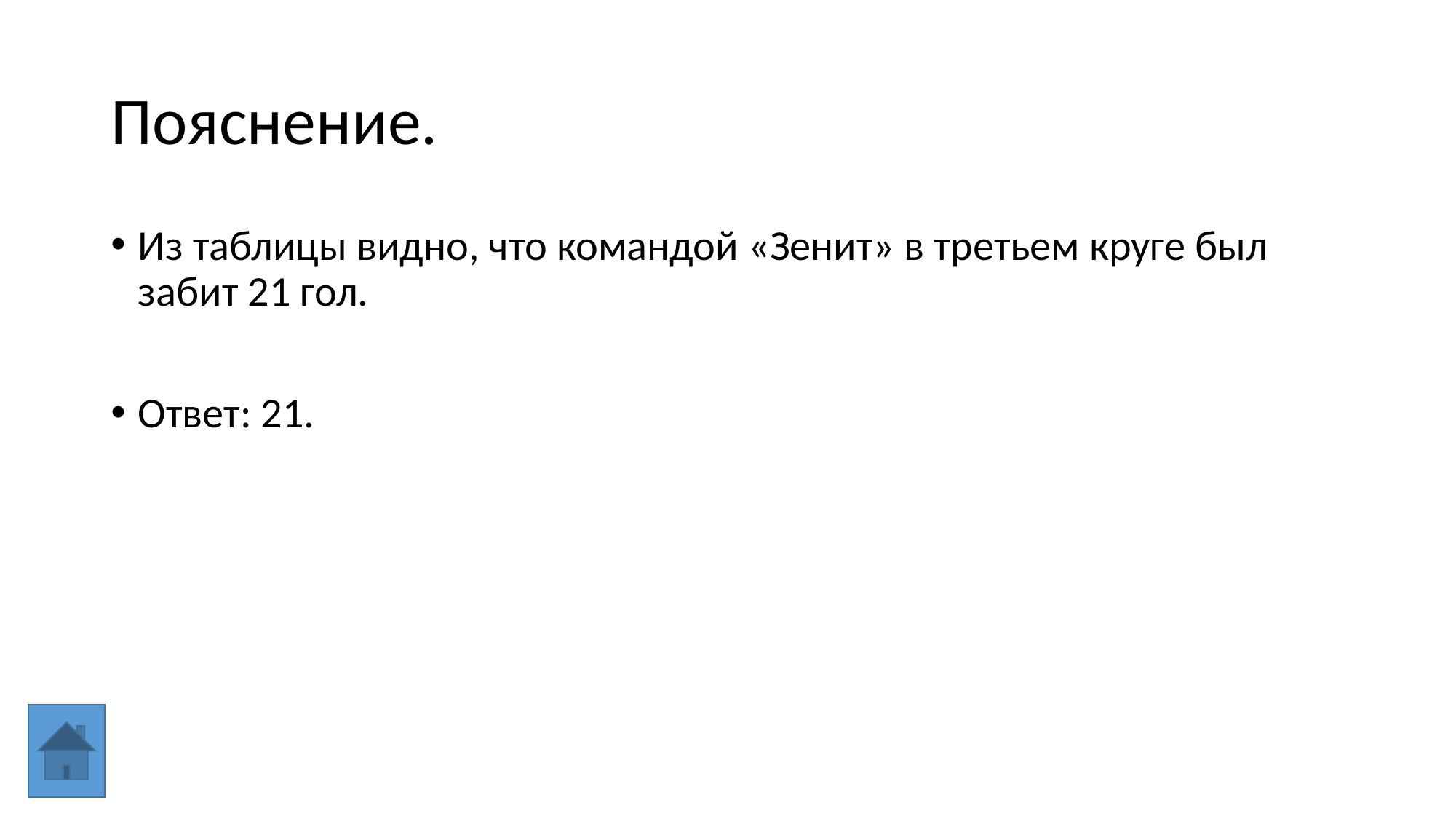

# Пояснение.
Из таблицы видно, что командой «Зенит» в тре­тьем круге был забит 21 гол.

Ответ: 21.